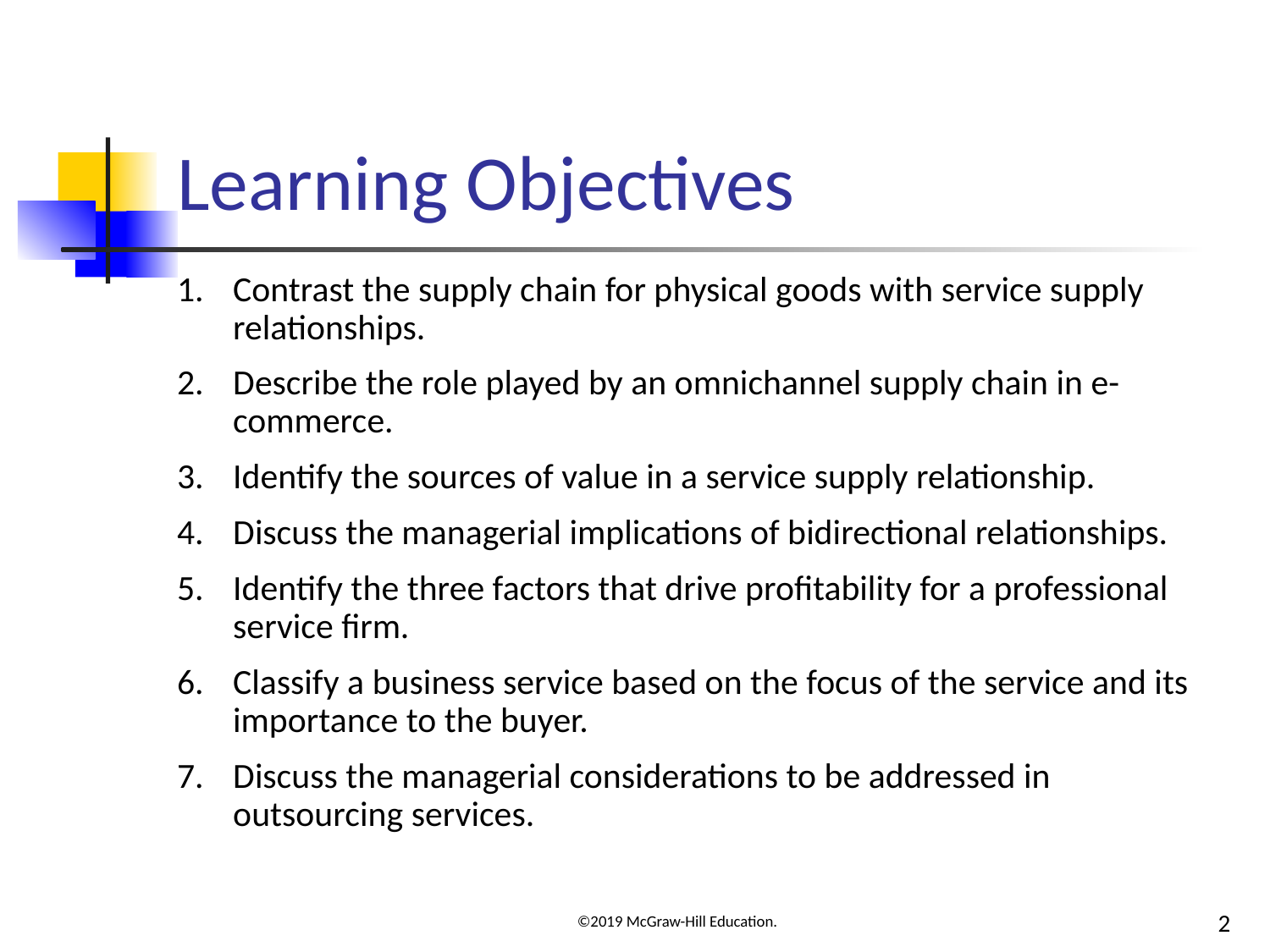

# Learning Objectives
Contrast the supply chain for physical goods with service supply relationships.
Describe the role played by an omnichannel supply chain in e-commerce.
Identify the sources of value in a service supply relationship.
Discuss the managerial implications of bidirectional relationships.
Identify the three factors that drive profitability for a professional service firm.
Classify a business service based on the focus of the service and its importance to the buyer.
Discuss the managerial considerations to be addressed in outsourcing services.